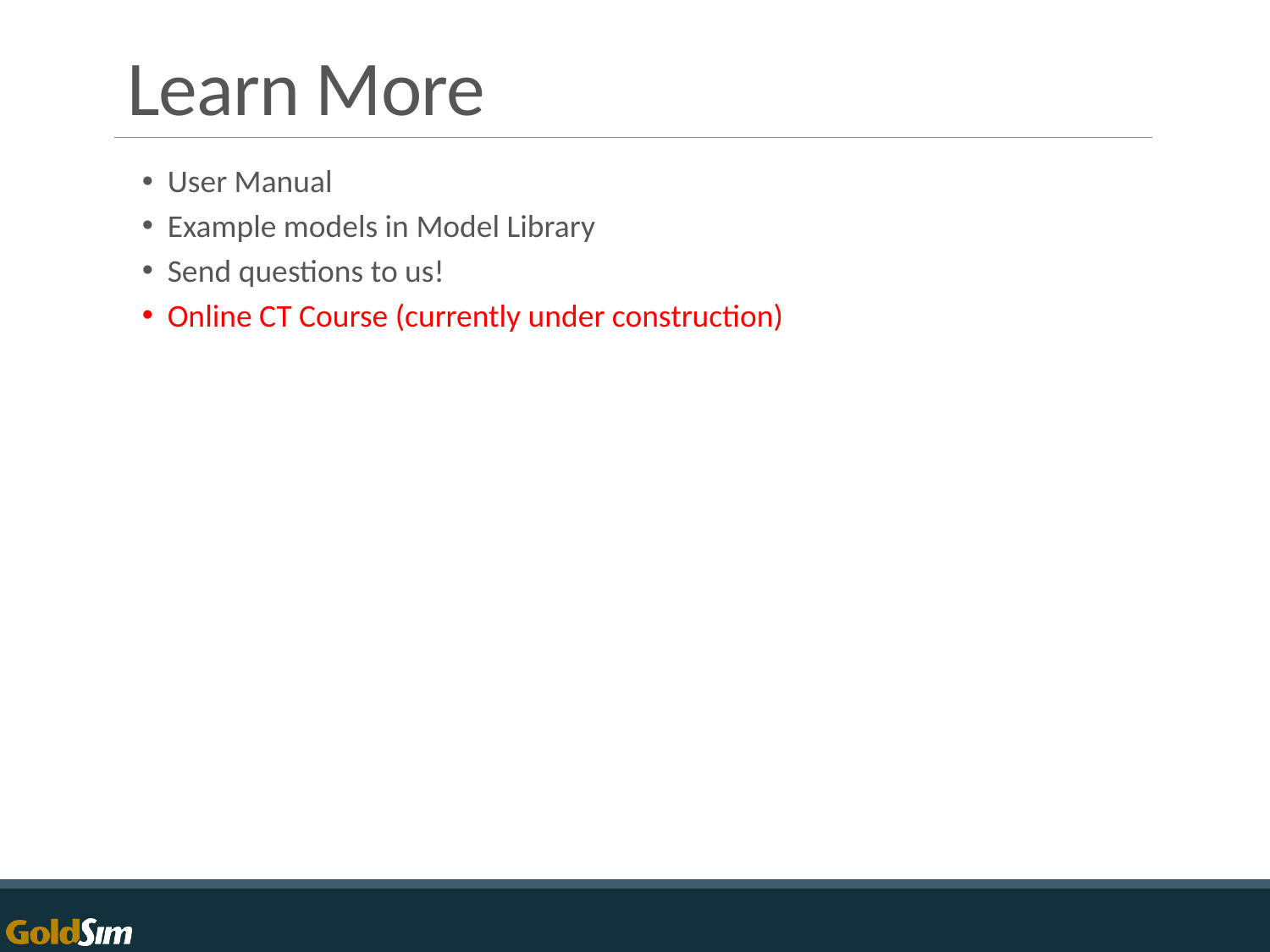

# Learn More
User Manual
Example models in Model Library
Send questions to us!
Online CT Course (currently under construction)